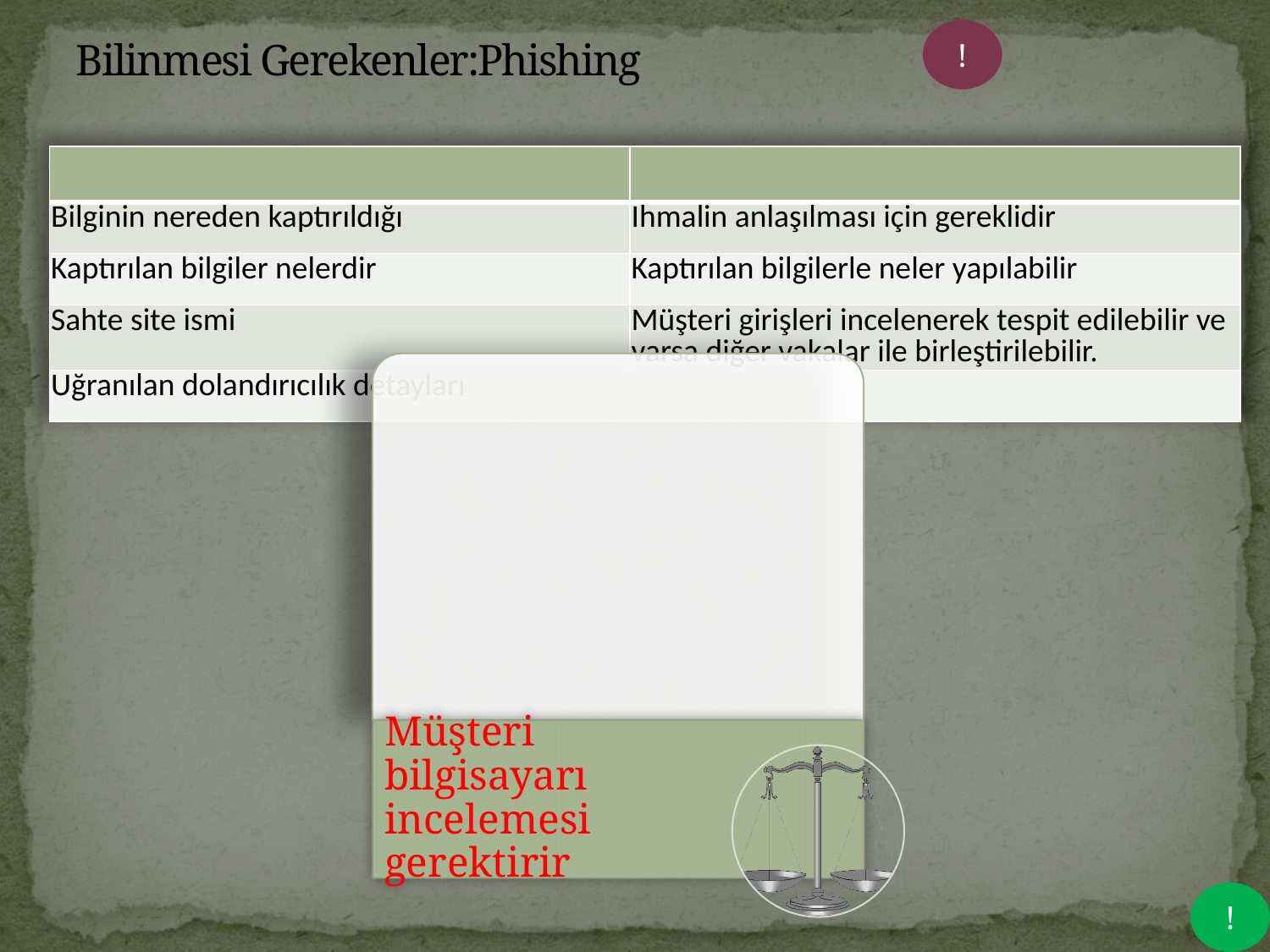

# Bilinmesi Gerekenler:Phishing
!
|  |  |
| --- | --- |
| Bilginin nereden kaptırıldığı | İhmalin anlaşılması için gereklidir |
| Kaptırılan bilgiler nelerdir | Kaptırılan bilgilerle neler yapılabilir |
| Sahte site ismi | Müşteri girişleri incelenerek tespit edilebilir ve varsa diğer vakalar ile birleştirilebilir. |
| Uğranılan dolandırıcılık detayları |  |
Müşteri bilgisayarı incelemesi gerektirir
!